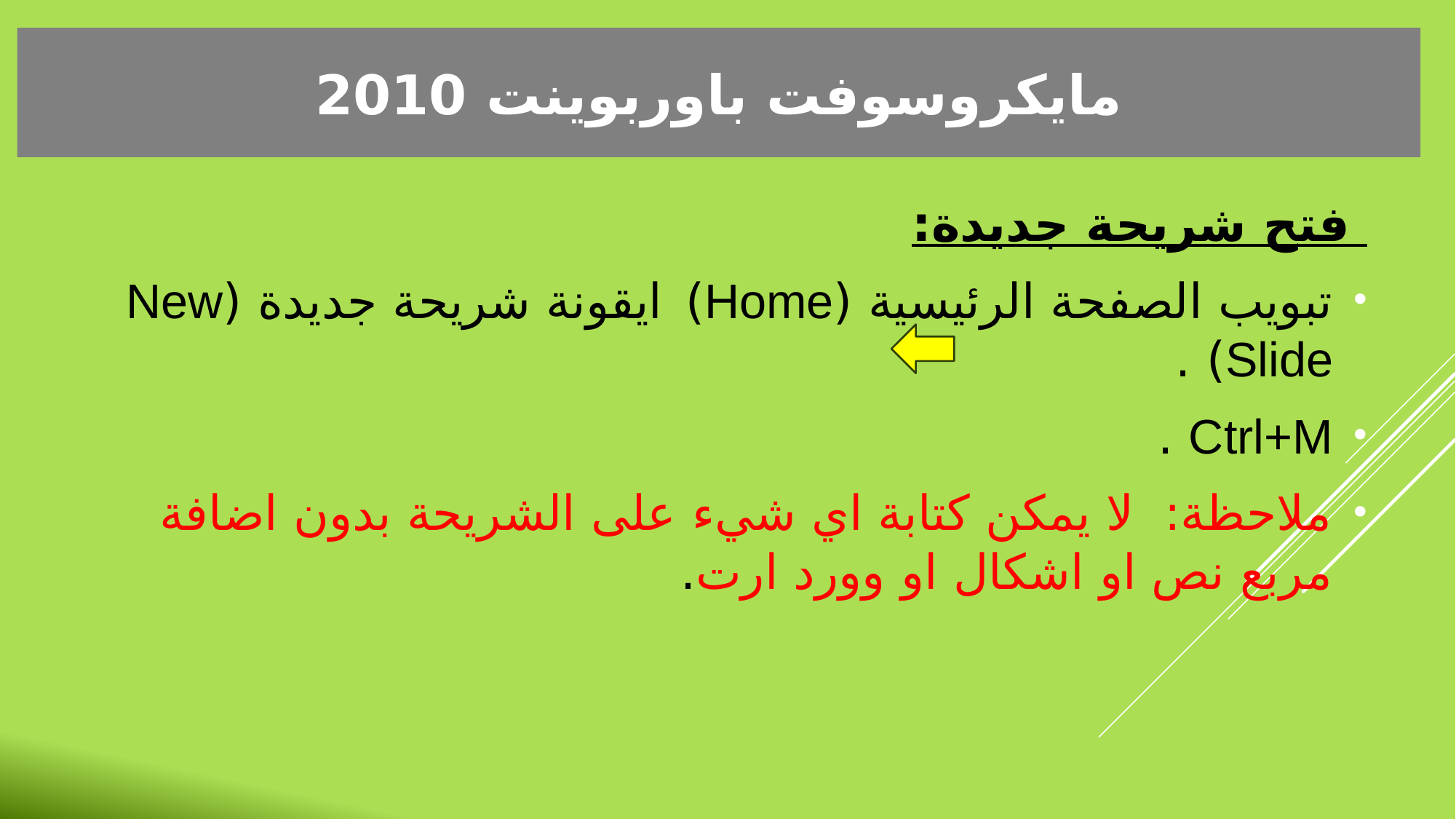

مايكروسوفت باوربوينت 2010
 فتح شريحة جديدة:
تبويب الصفحة الرئيسية (Home)		 ايقونة شريحة جديدة (New Slide) .
Ctrl+M .
ملاحظة:  لا يمكن كتابة اي شيء على الشريحة بدون اضافة مربع نص او اشكال او وورد ارت.